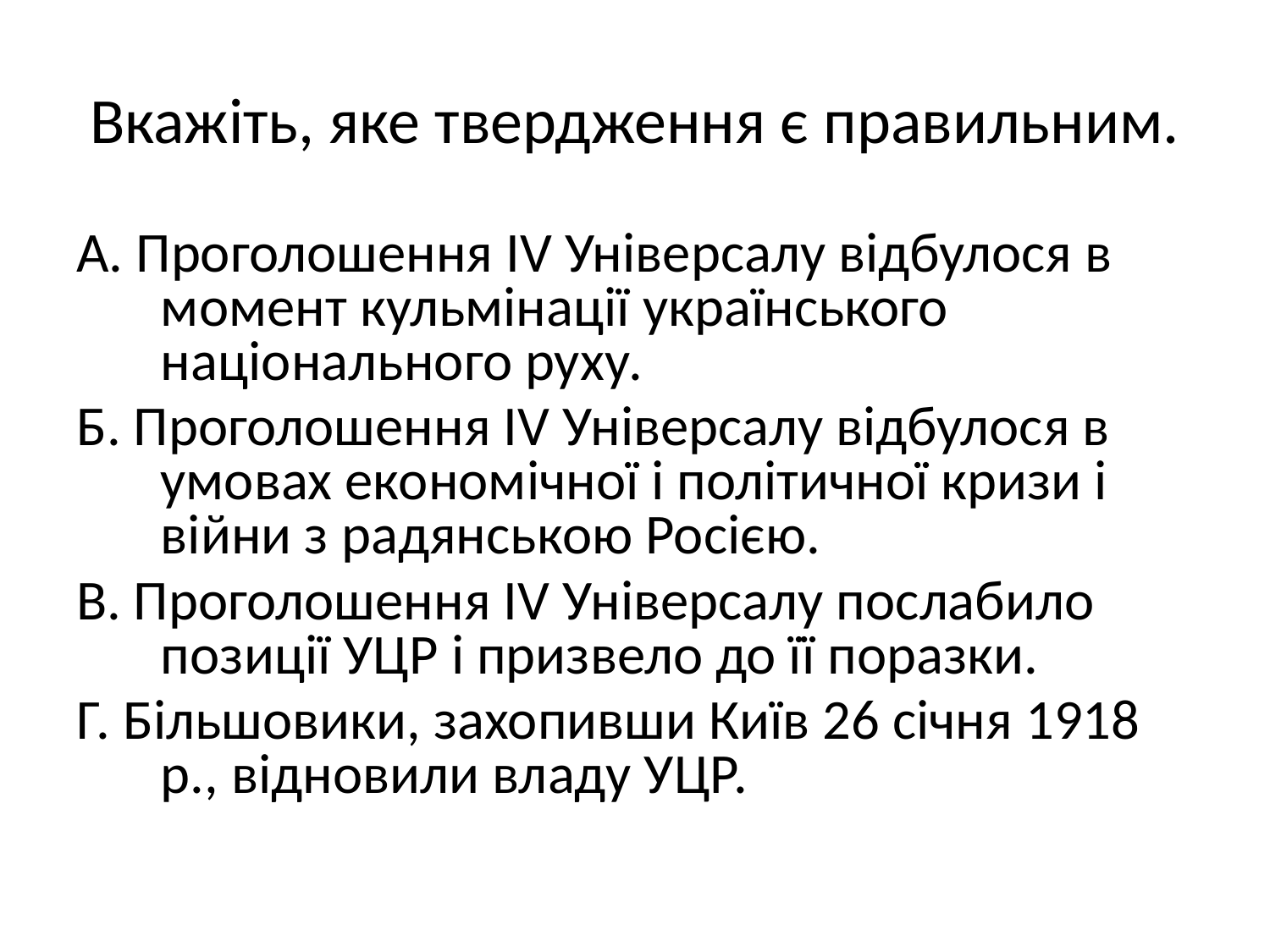

# Вкажіть, яке твердження є правильним.
А. Проголошення IV Універсалу відбулося в момент кульмінації українського національного руху.
Б. Проголошення IV Універсалу відбулося в умовах економічної і політичної кризи і війни з радянською Росією.
В. Проголошення IV Універсалу послабило позиції УЦР і призвело до її поразки.
Г. Більшовики, захопивши Київ 26 січня 1918 р., відновили владу УЦР.